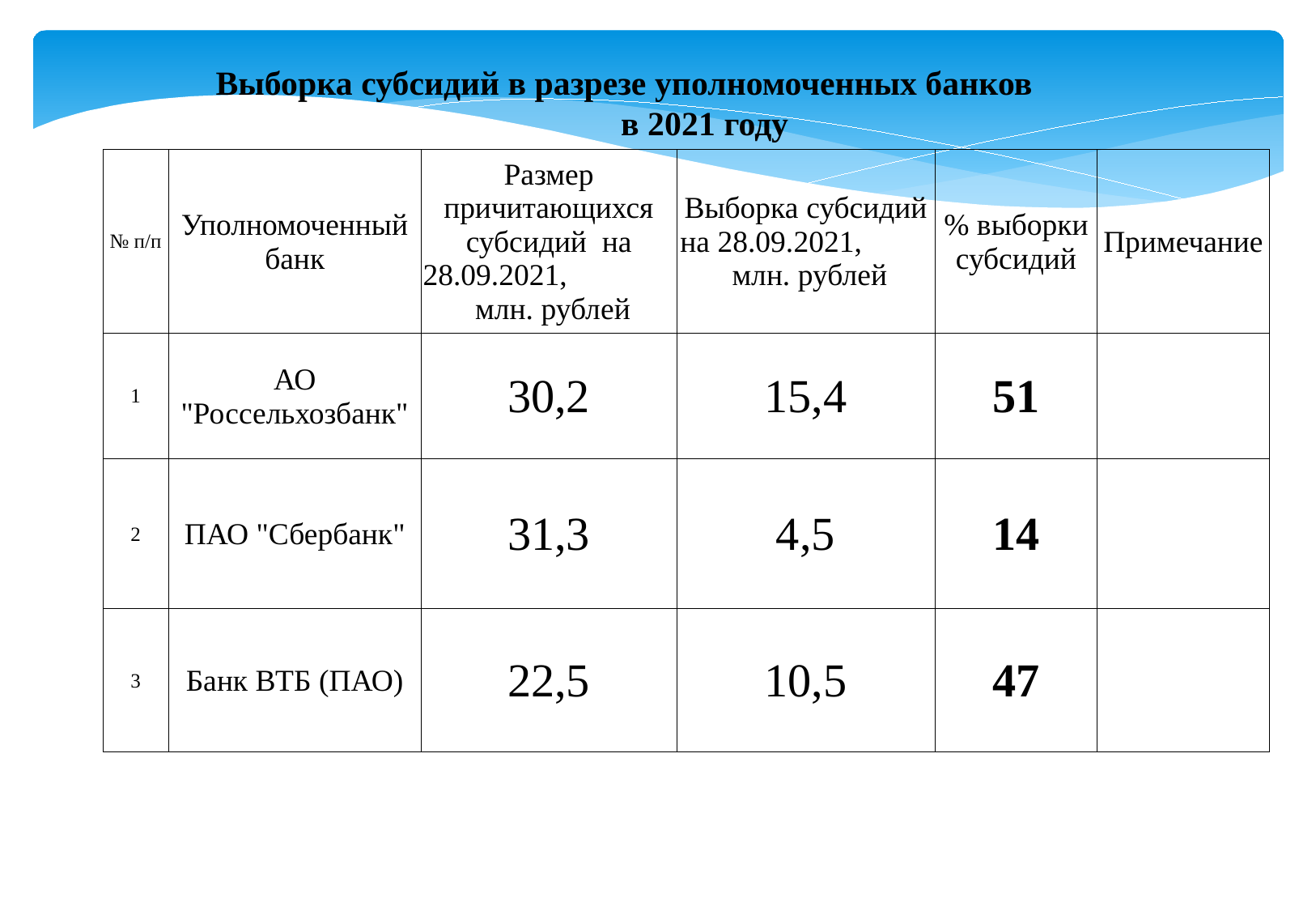

Выборка субсидий в разрезе уполномоченных банков                    в 2021 году
| № п/п | Уполномоченный банк | Размер причитающихся субсидий на 28.09.2021, млн. рублей | Выборка субсидий на 28.09.2021, млн. рублей | % выборки субсидий | Примечание |
| --- | --- | --- | --- | --- | --- |
| 1 | АО "Россельхозбанк" | 30,2 | 15,4 | 51 |  |
| 2 | ПАО "Сбербанк" | 31,3 | 4,5 | 14 |  |
| 3 | Банк ВТБ (ПАО) | 22,5 | 10,5 | 47 |  |